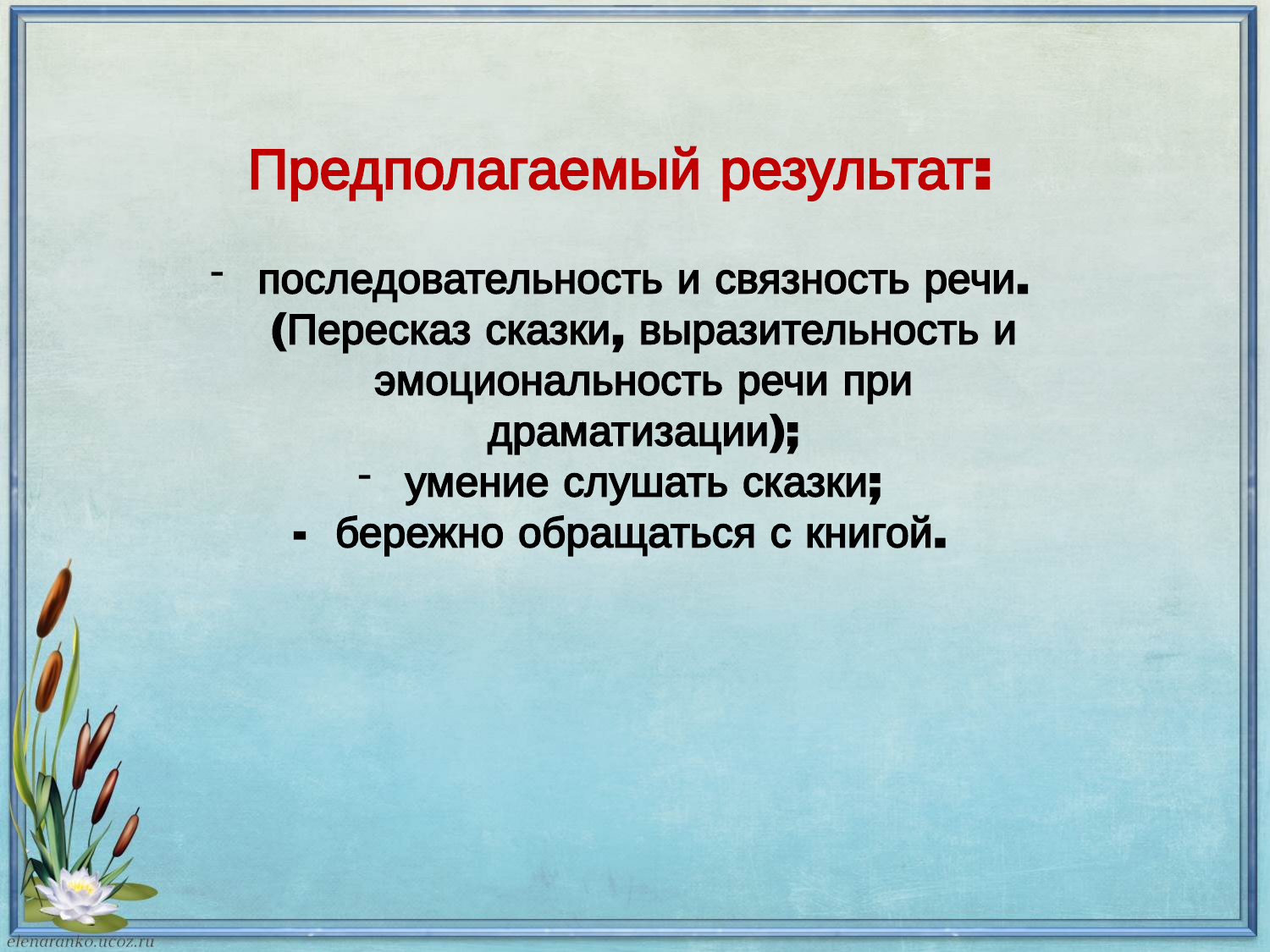

Предполагаемый результат:

последовательность и связность речи. (Пересказ сказки, выразительность и эмоциональность речи при драматизации);
умение слушать сказки;
-  бережно обращаться с книгой.